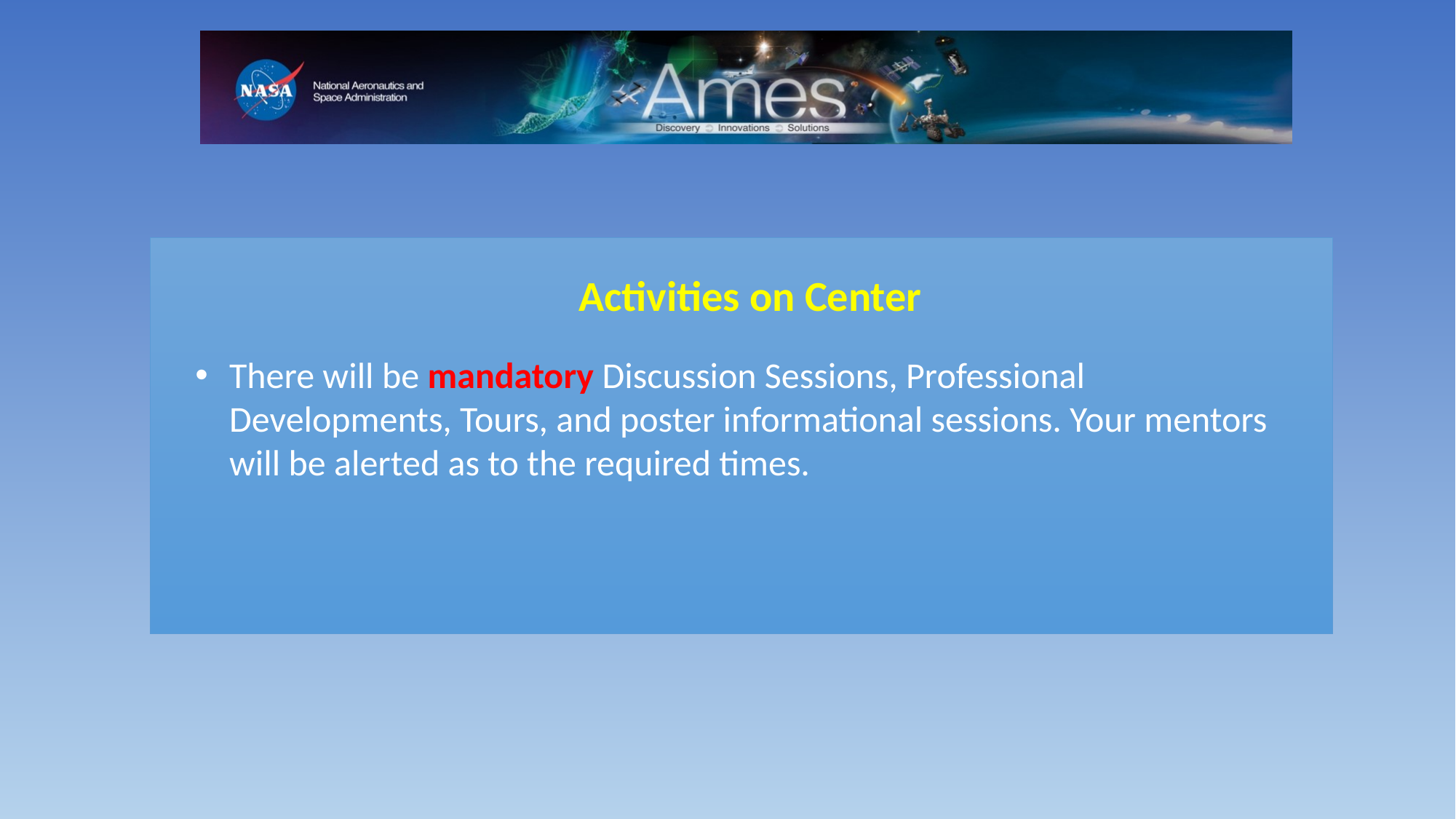

Activities on Center

There will be mandatory Discussion Sessions, Professional Developments, Tours, and poster informational sessions. Your mentors will be alerted as to the required times.